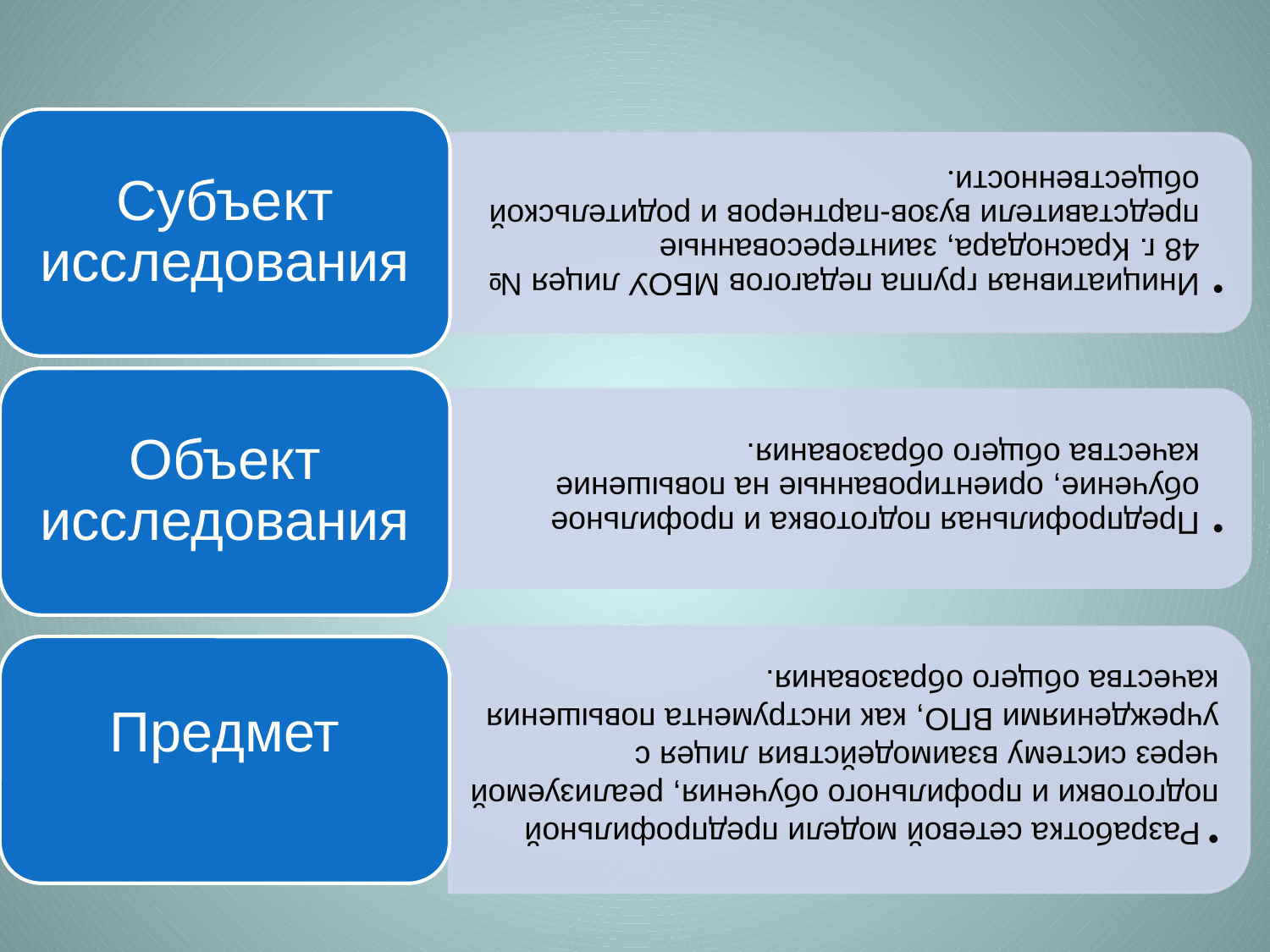

Инициативная группа педагогов МБОУ лицея № 48 г. Краснодара, заинтересованные представители вузов-партнеров и родительской общественности.
Субъект исследования
Предпрофильная подготовка и профильное обучение, ориентированные на повышение качества общего образования.
Объект исследования
 Разработка сетевой модели предпрофильной подготовки и профильного обучения, реализуемой через систему взаимодействия лицея с учреждениями ВПО, как инструмента повышения качества общего образования.
Предмет